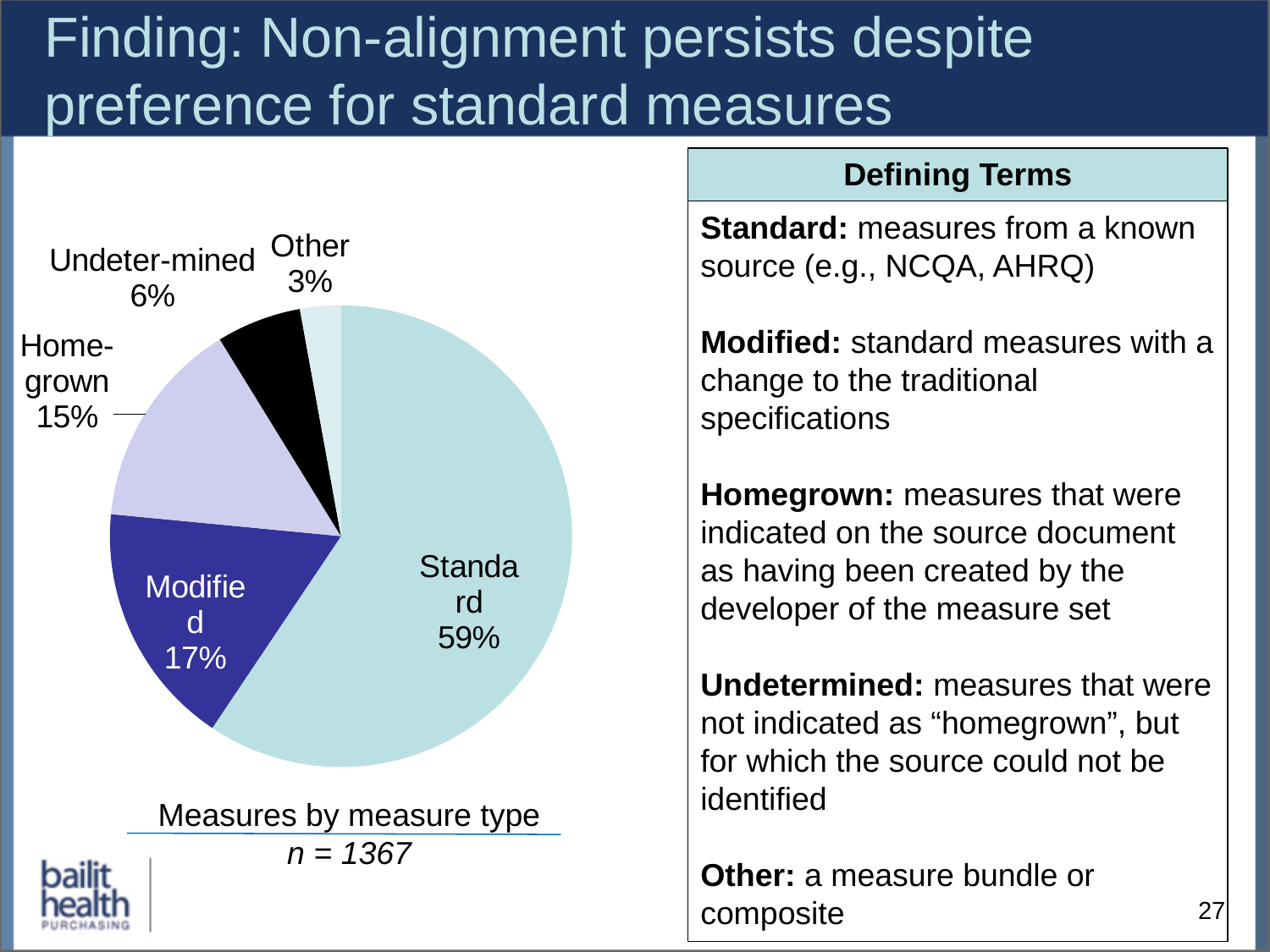

# Finding: Non-alignment persists despite preference for standard measures

### Chart

| Category | Column1 |
|---|---|
| Standard | 812.0 |
| Modified | 234.0 |
| Homegrown | 201.0 |
| Undetermined | 81.0 |
| Other | 39.0 |
Defining Terms

Standard: measures from a known source (e.g., NCQA, AHRQ)

Modified: standard measures with a change to the traditional specifications

Homegrown: measures that were indicated on the source document as having been created by the developer of the measure set

Undetermined: measures that were not indicated as “homegrown”, but for which the source could not be identified

Other: a measure bundle or composite

Measures by measure type
n = 1367
27